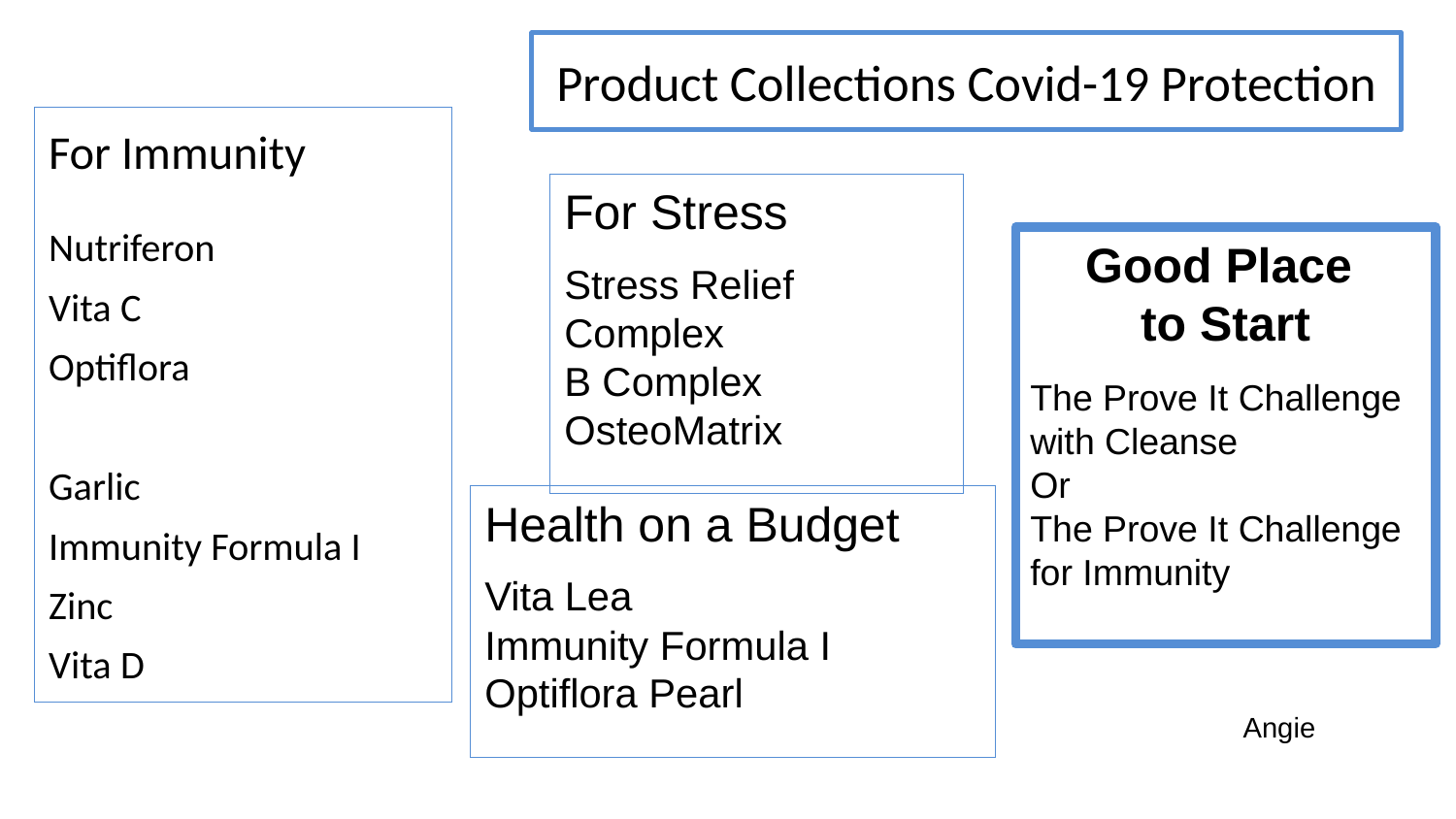

# Product Collections Covid-19 Protection
For Immunity

Nutriferon
Vita C
Optiflora

Garlic
Immunity Formula I
Zinc
Vita D

For Stress

Stress Relief Complex
B Complex
OsteoMatrix

Good Place
to Start

The Prove It Challenge with Cleanse
Or
The Prove It Challenge for Immunity

Health on a Budget

Vita Lea
Immunity Formula I
Optiflora Pearl

Angie